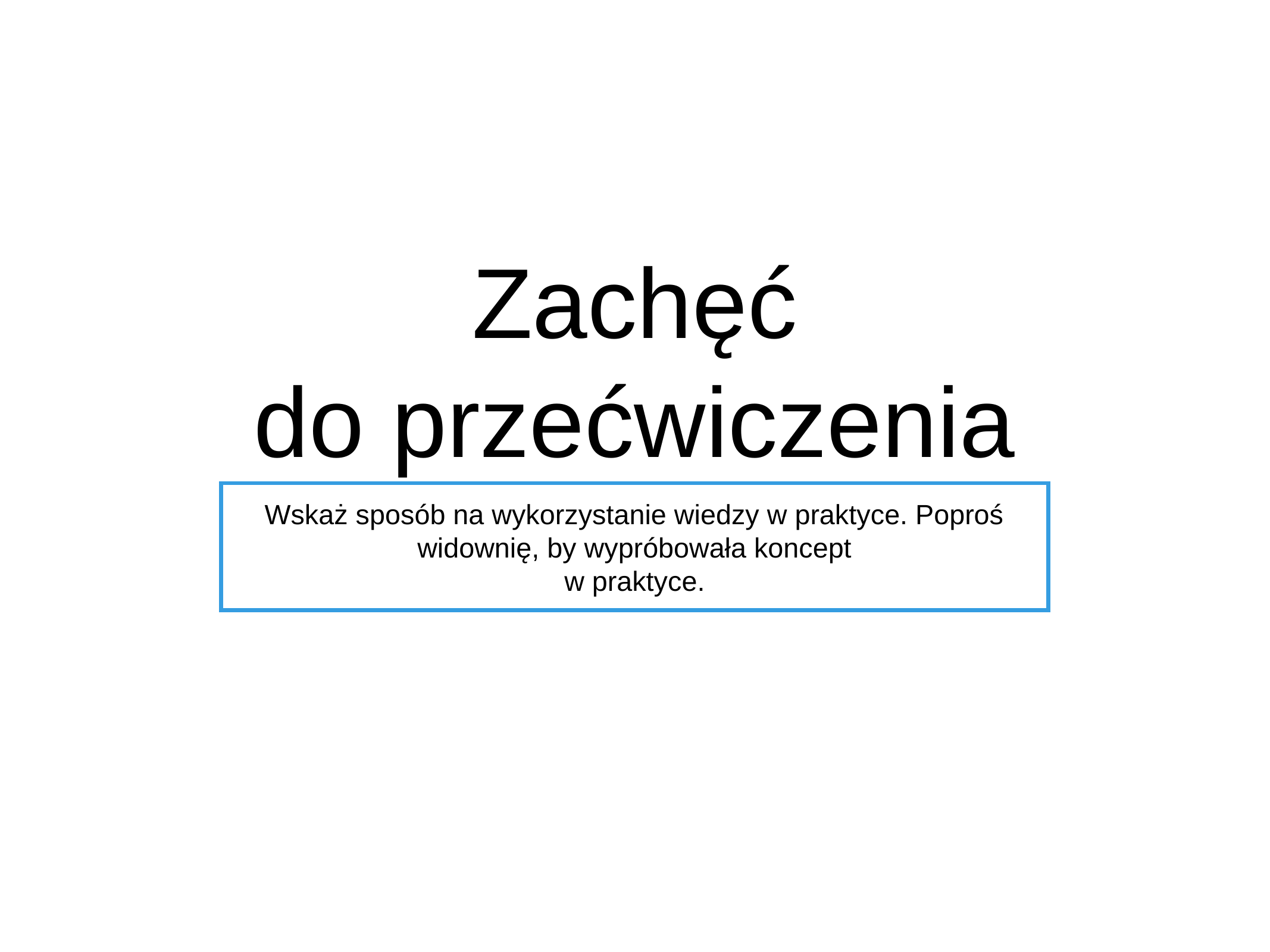

# Zachęć do przećwiczenia

Wskaż sposób na wykorzystanie wiedzy w praktyce. Poproś widownię, by wypróbowała koncept
w praktyce.